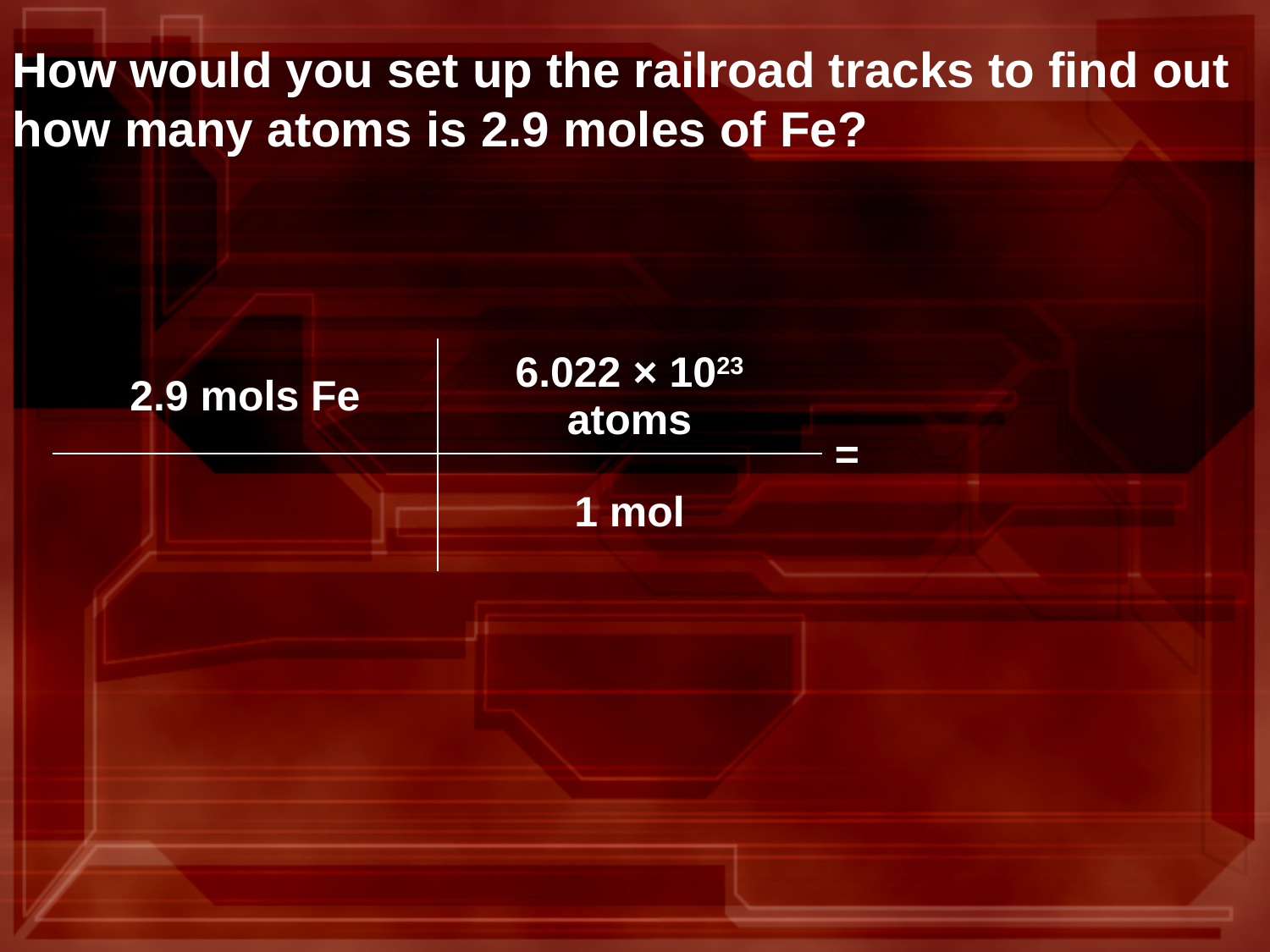

How would you set up the railroad tracks to find out how many atoms is 2.9 moles of Fe?
| 2.9 mols Fe | 6.022 × 1023 atoms | = |
| --- | --- | --- |
|  | 1 mol |  |